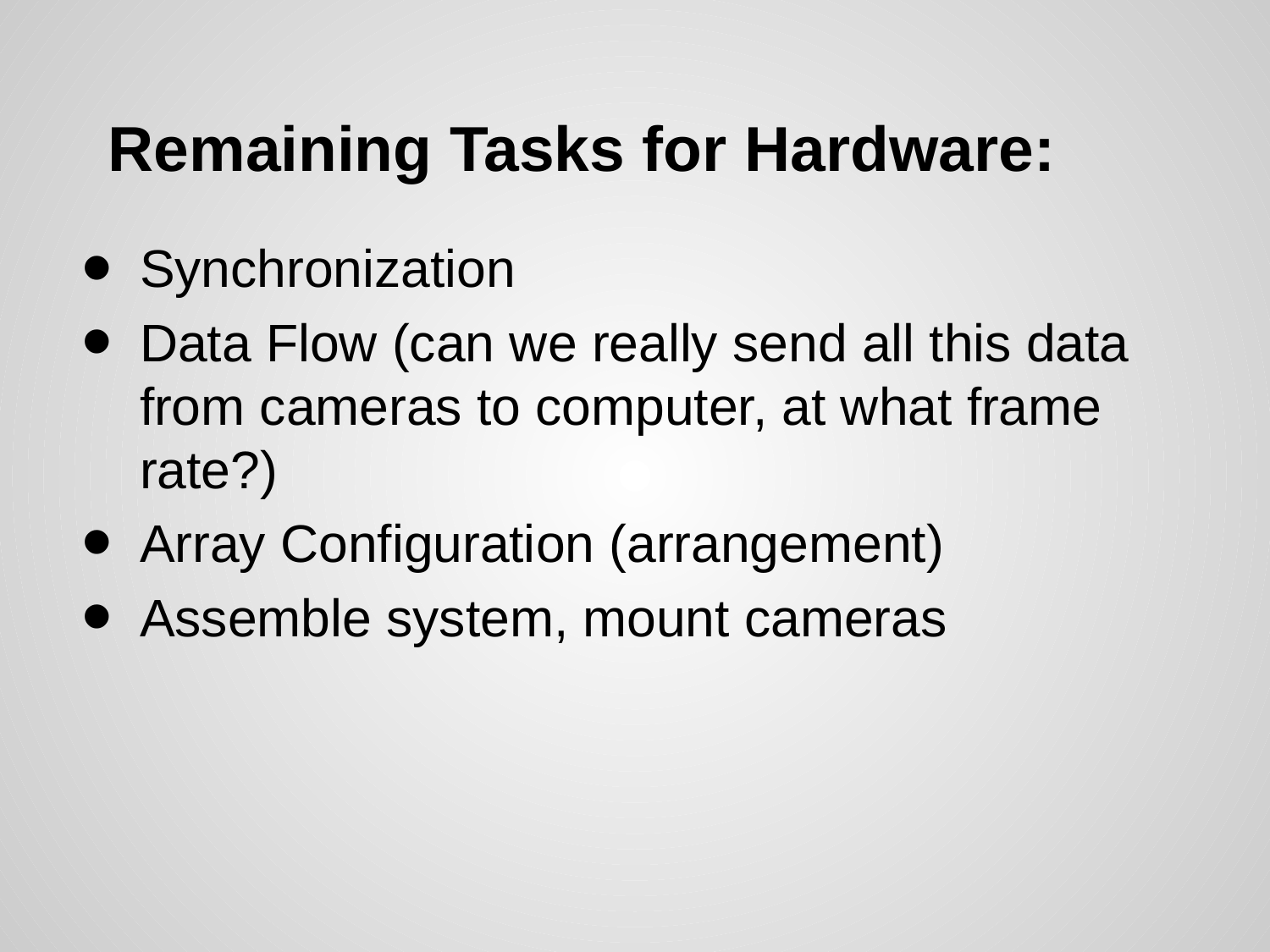

# Remaining Tasks for Hardware:
Synchronization
Data Flow (can we really send all this data from cameras to computer, at what frame rate?)
Array Configuration (arrangement)
Assemble system, mount cameras